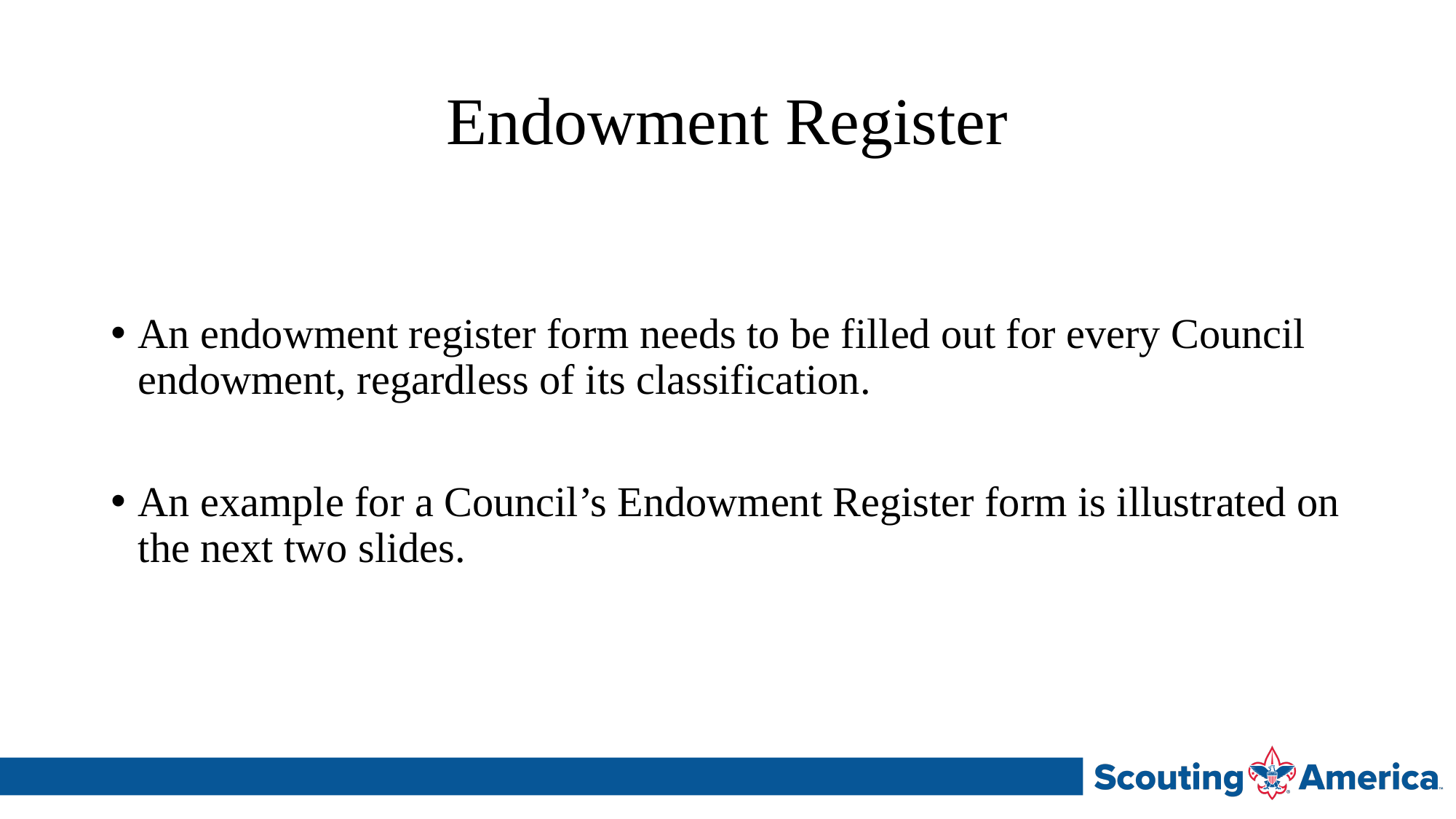

# Endowment Register
An endowment register form needs to be filled out for every Council endowment, regardless of its classification.

An example for a Council’s Endowment Register form is illustrated on the next two slides.